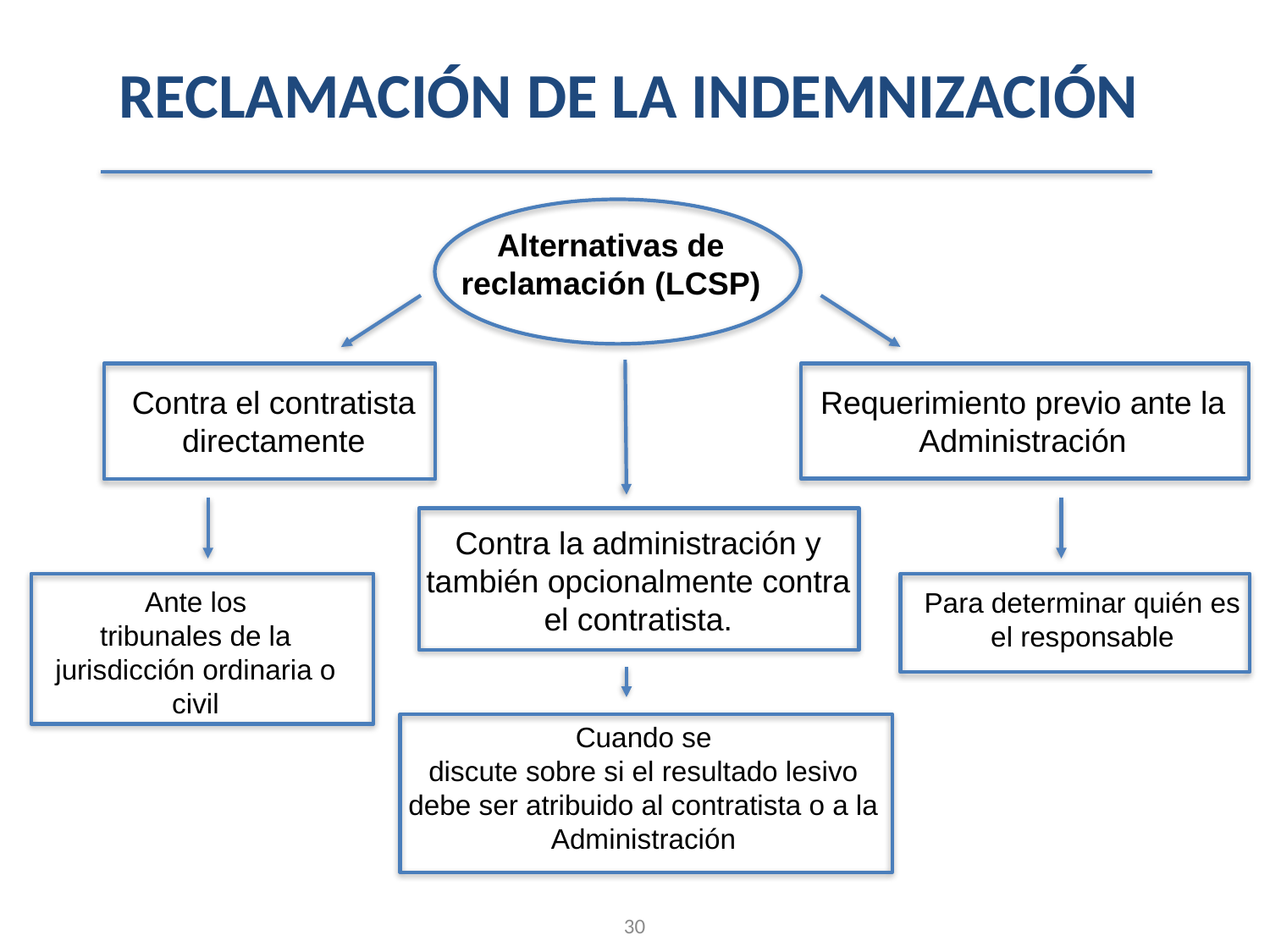

RECLAMACIÓN DE LA INDEMNIZACIÓN

Alternativas de reclamación (LCSP)

Contra el contratista directamente
Requerimiento previo ante la Administración

Contra la administración y también opcionalmente contra el contratista.

Ante los
tribunales de la jurisdicción ordinaria o civil
Para determinar quién es el responsable
Cuando se
discute sobre si el resultado lesivo debe ser atribuido al contratista o a la Administración

30